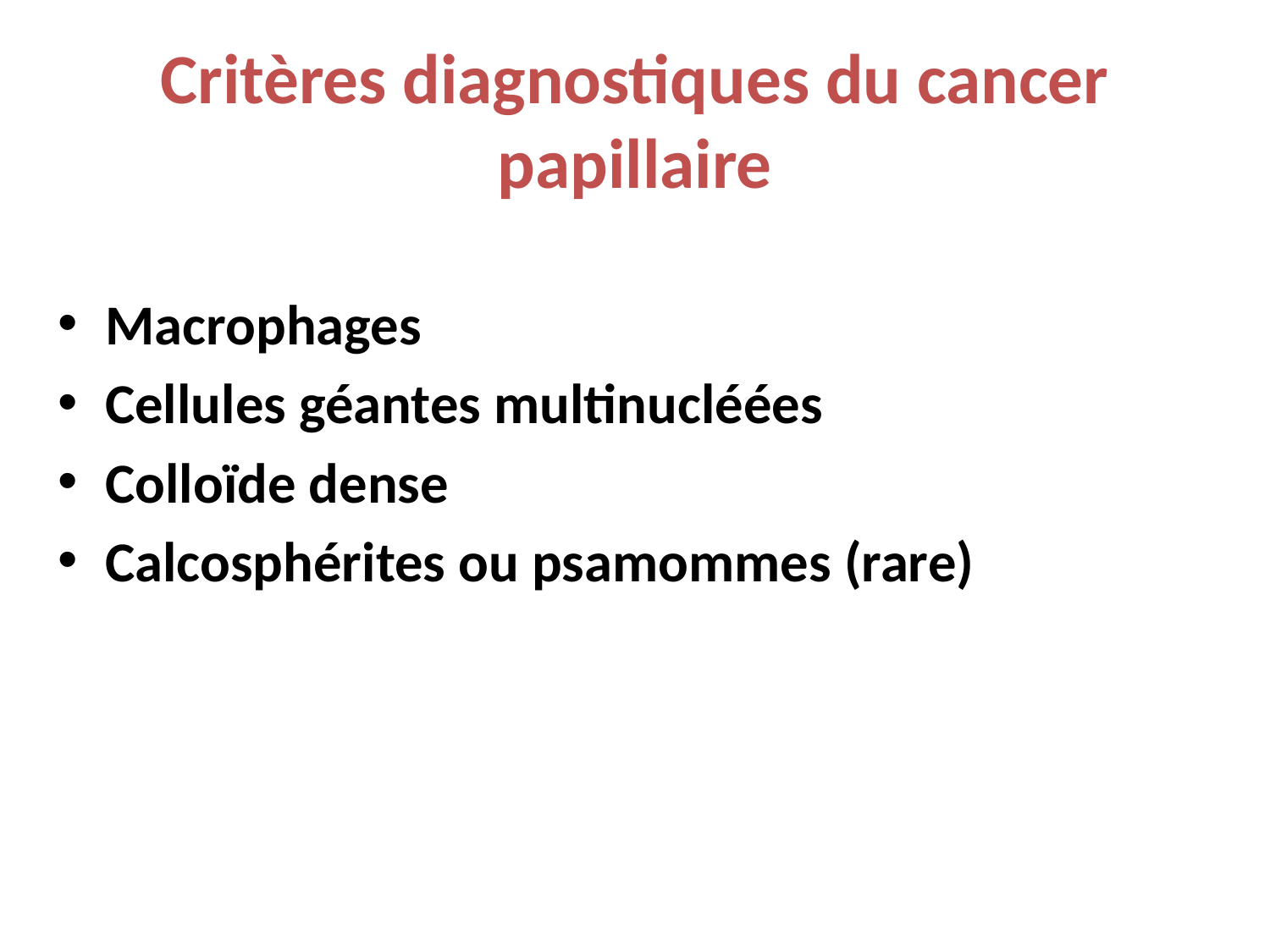

# Critères diagnostiques du cancer papillaire
Macrophages
Cellules géantes multinucléées
Colloïde dense
Calcosphérites ou psamommes (rare)